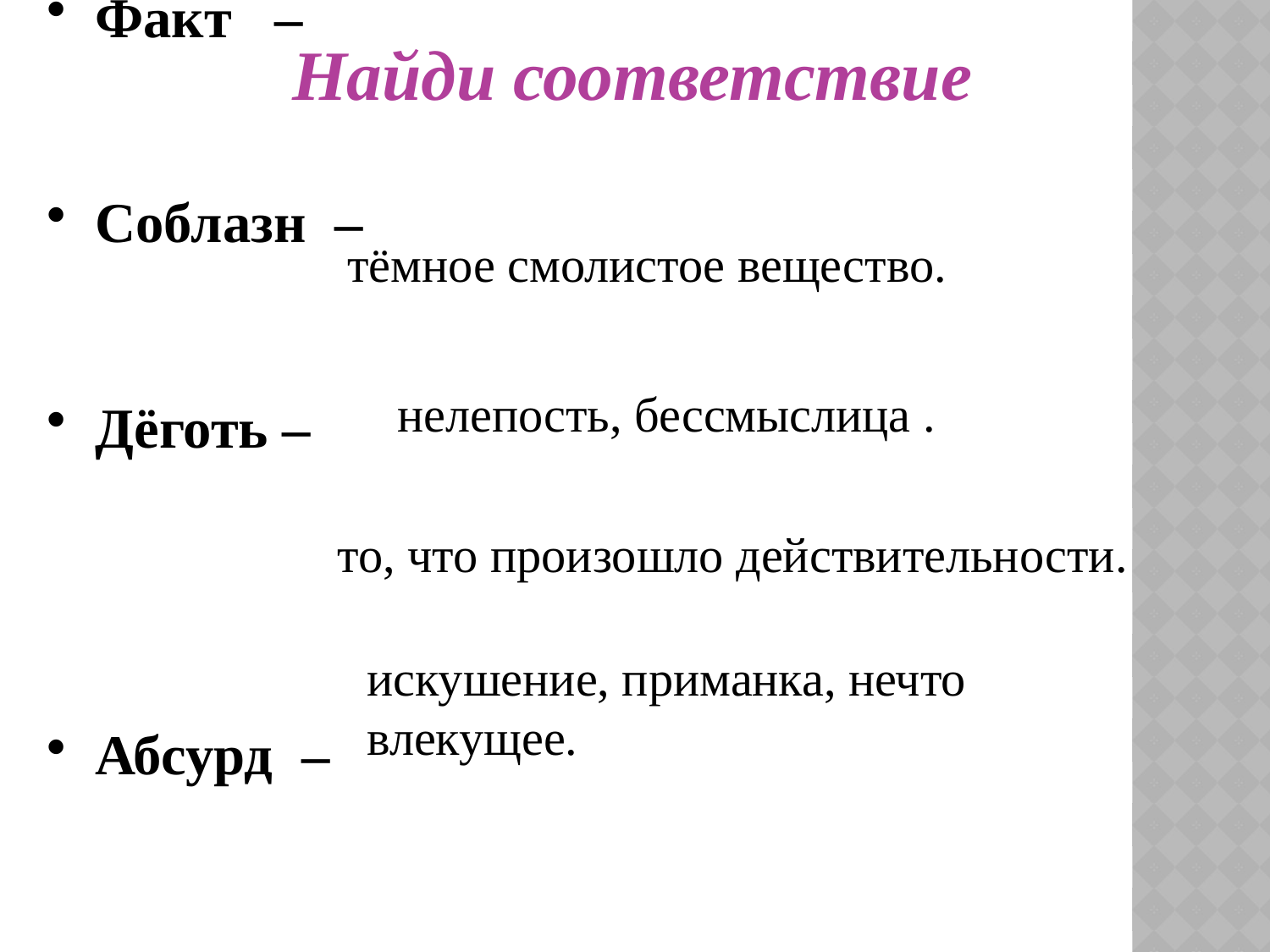

Найди соответствие
Факт   –

Соблазн  –

Дёготь –

Абсурд  –

тёмное смолистое вещество.

нелепость, бессмыслица .

то, что произошло действительности.

искушение, приманка, нечто влекущее.